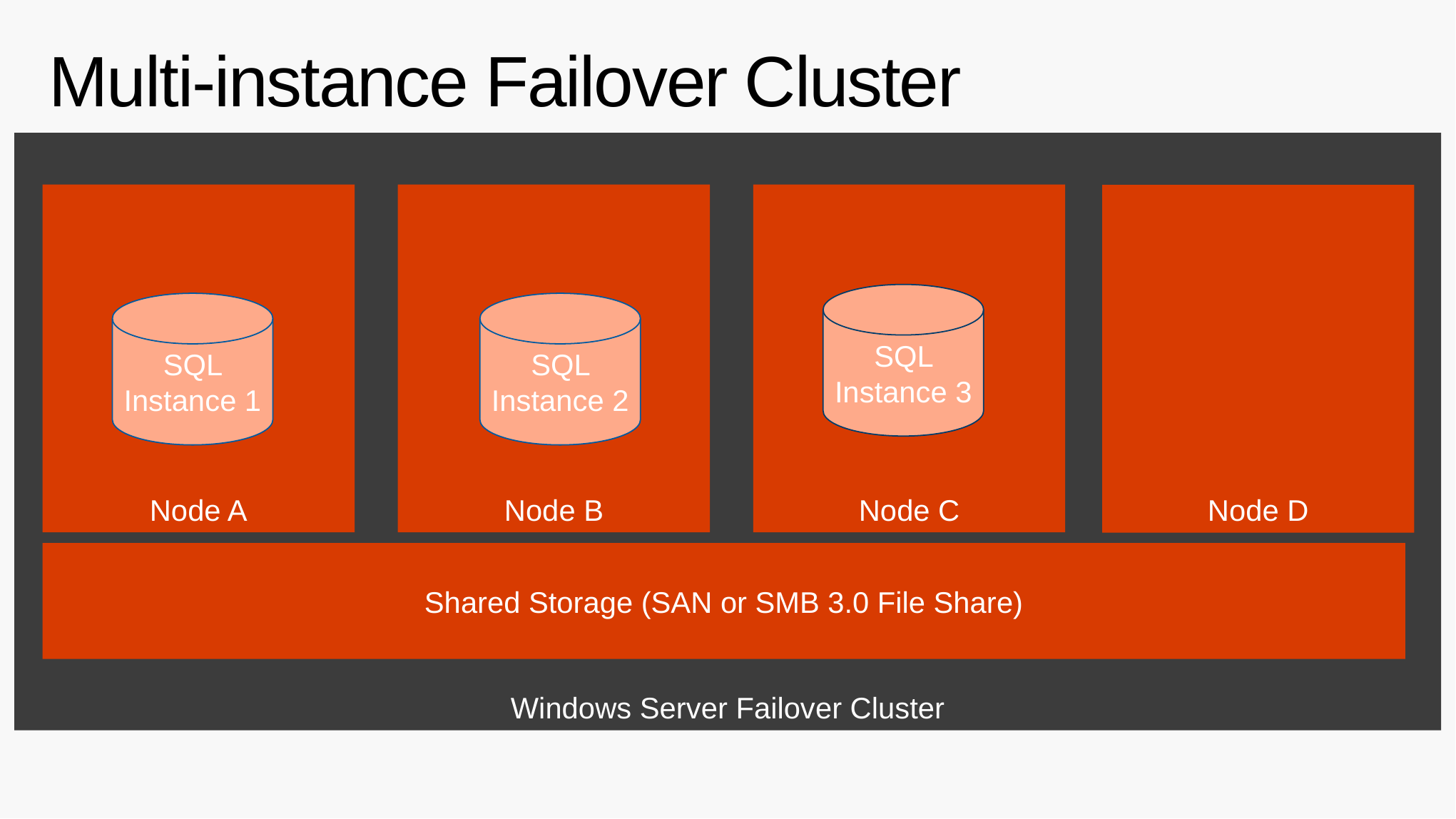

# Multi-instance Failover Cluster
Windows Server Failover Cluster
Node A
Node B
Node C
Node D
SQL Instance 3
SQL Instance 1
SQL Instance 2
Shared Storage (SAN or SMB 3.0 File Share)